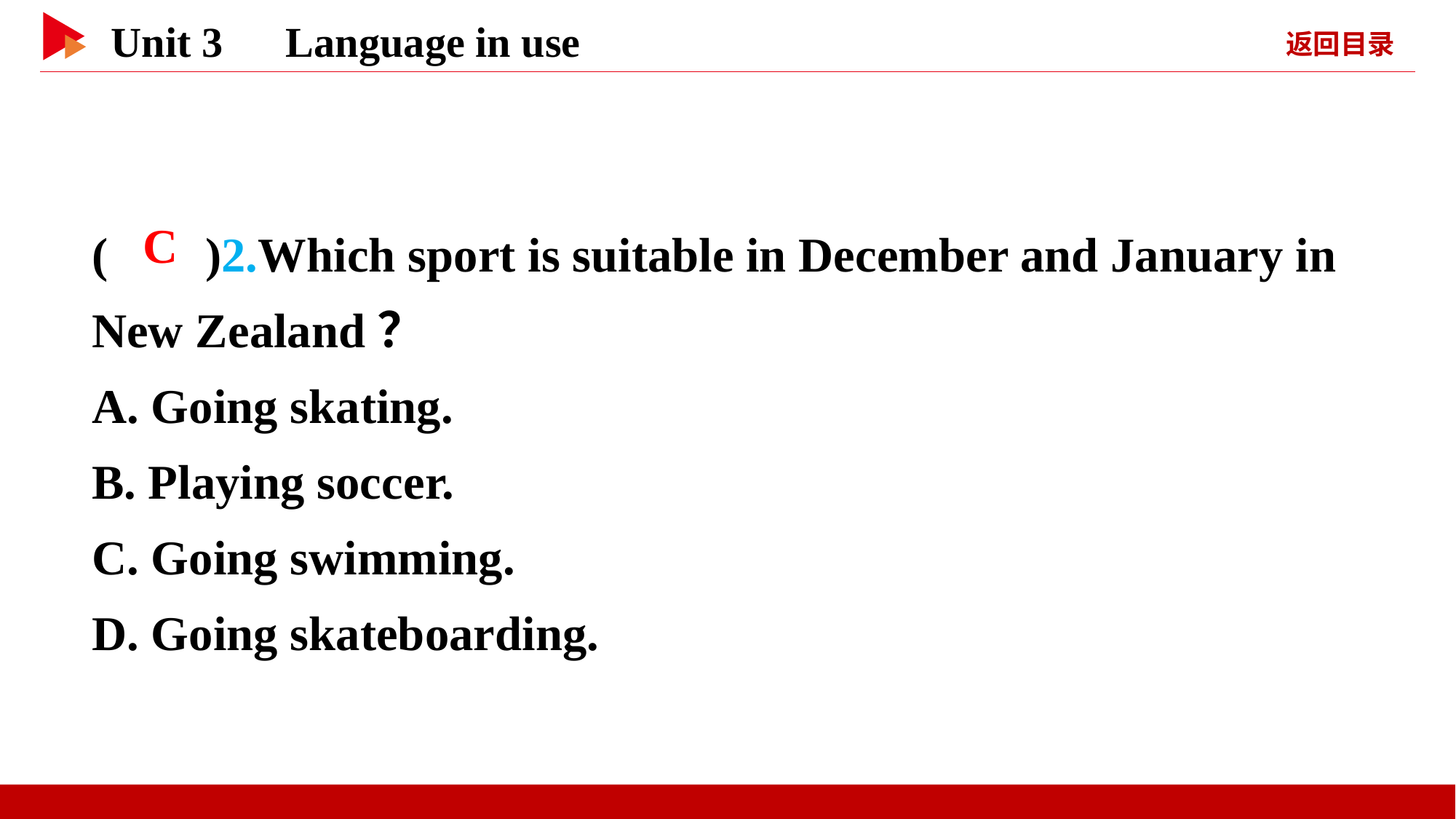

(        )2.Which sport is suitable in December and January in New Zealand？
A. Going skating.
B. Playing soccer.
C. Going swimming.
D. Going skateboarding.
   C